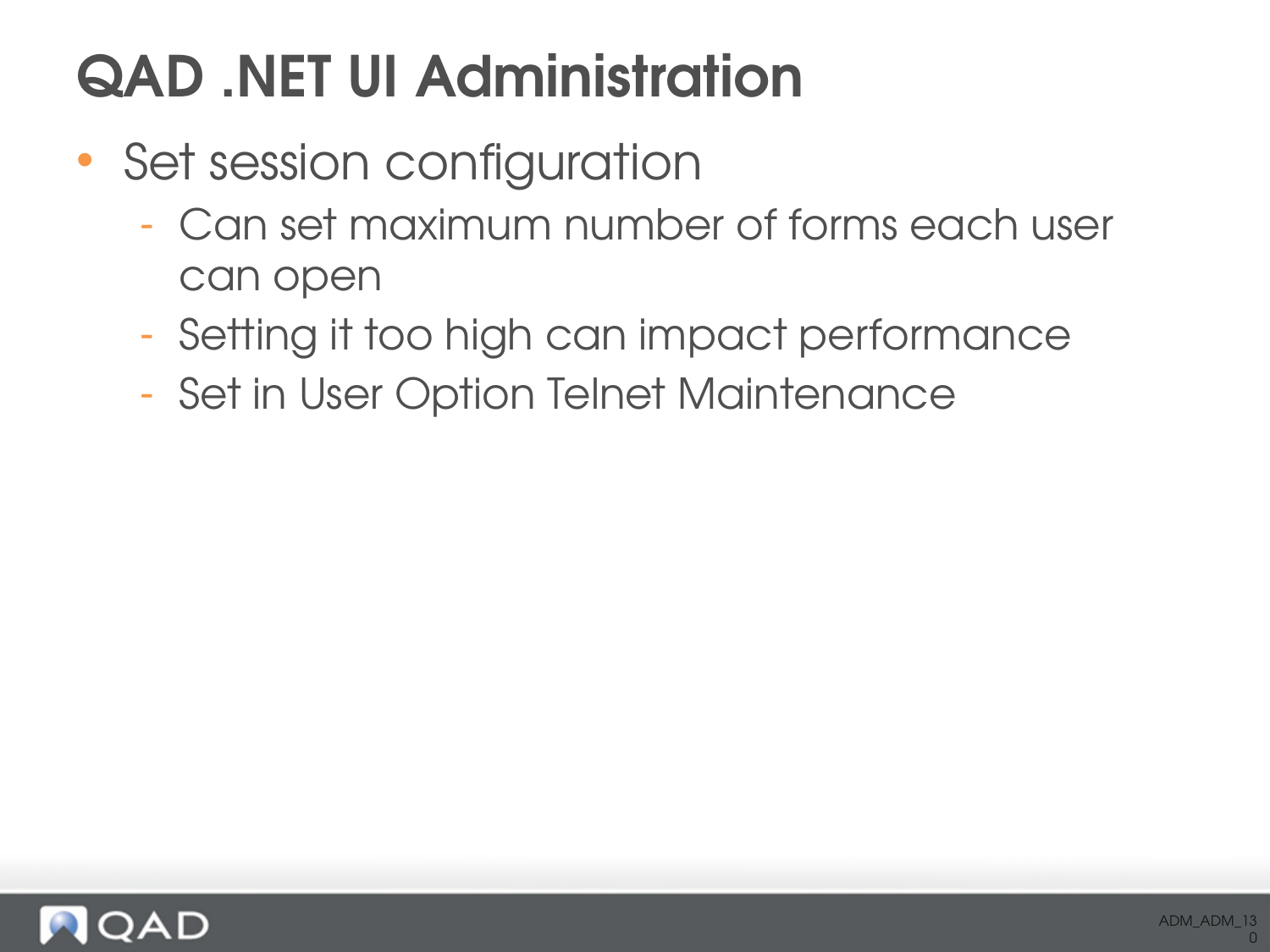

# QAD .NET UI Administration
Set session configuration
Can set maximum number of forms each user can open
Setting it too high can impact performance
Set in User Option Telnet Maintenance

ADM_ADM_130